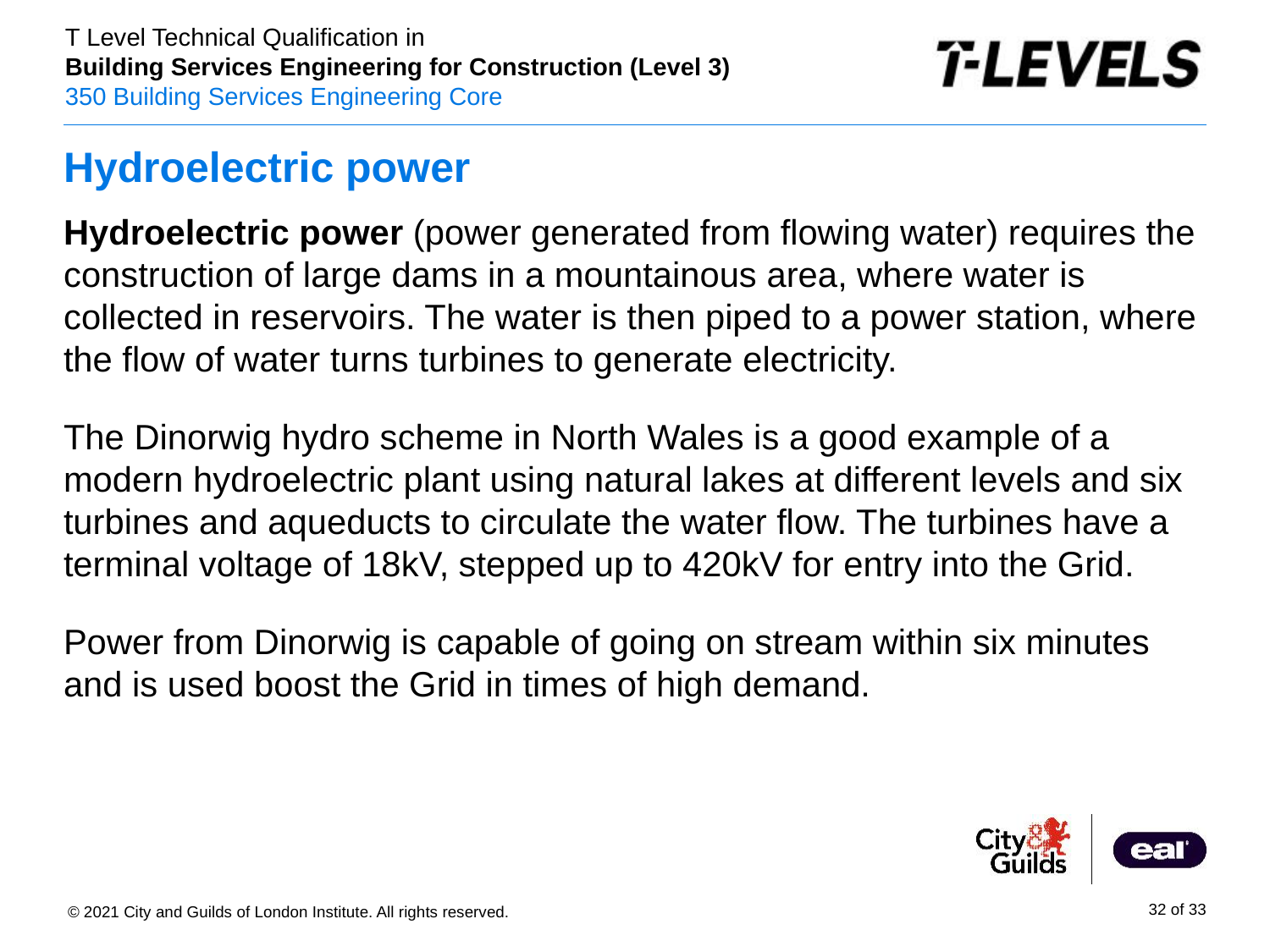

# Hydroelectric power
Hydroelectric power (power generated from flowing water) requires the construction of large dams in a mountainous area, where water is collected in reservoirs. The water is then piped to a power station, where the flow of water turns turbines to generate electricity.
The Dinorwig hydro scheme in North Wales is a good example of a modern hydroelectric plant using natural lakes at different levels and six turbines and aqueducts to circulate the water flow. The turbines have a terminal voltage of 18kV, stepped up to 420kV for entry into the Grid.
Power from Dinorwig is capable of going on stream within six minutes and is used boost the Grid in times of high demand.